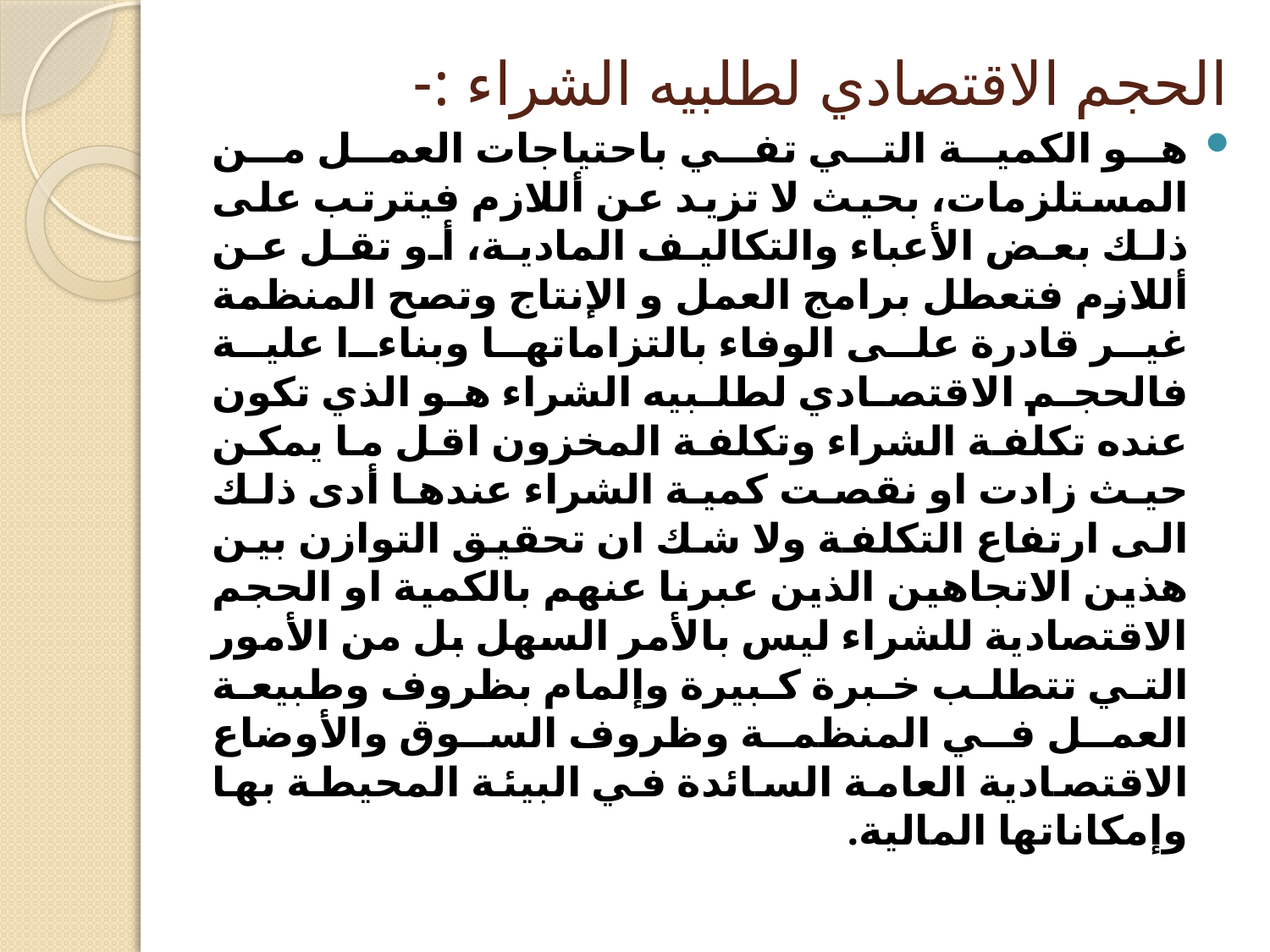

# الحجم الاقتصادي لطلبيه الشراء :-
هو الكمية التي تفي باحتياجات العمل من المستلزمات، بحيث لا تزيد عن أللازم فيترتب على ذلك بعض الأعباء والتكاليف المادية، أو تقل عن أللازم فتعطل برامج العمل و الإنتاج وتصح المنظمة غير قادرة على الوفاء بالتزاماتها وبناءا علية فالحجم الاقتصادي لطلبيه الشراء هو الذي تكون عنده تكلفة الشراء وتكلفة المخزون اقل ما يمكن حيث زادت او نقصت كمية الشراء عندها أدى ذلك الى ارتفاع التكلفة ولا شك ان تحقيق التوازن بين هذين الاتجاهين الذين عبرنا عنهم بالكمية او الحجم الاقتصادية للشراء ليس بالأمر السهل بل من الأمور التي تتطلب خبرة كبيرة وإلمام بظروف وطبيعة العمل في المنظمة وظروف السوق والأوضاع الاقتصادية العامة السائدة في البيئة المحيطة بها وإمكاناتها المالية.